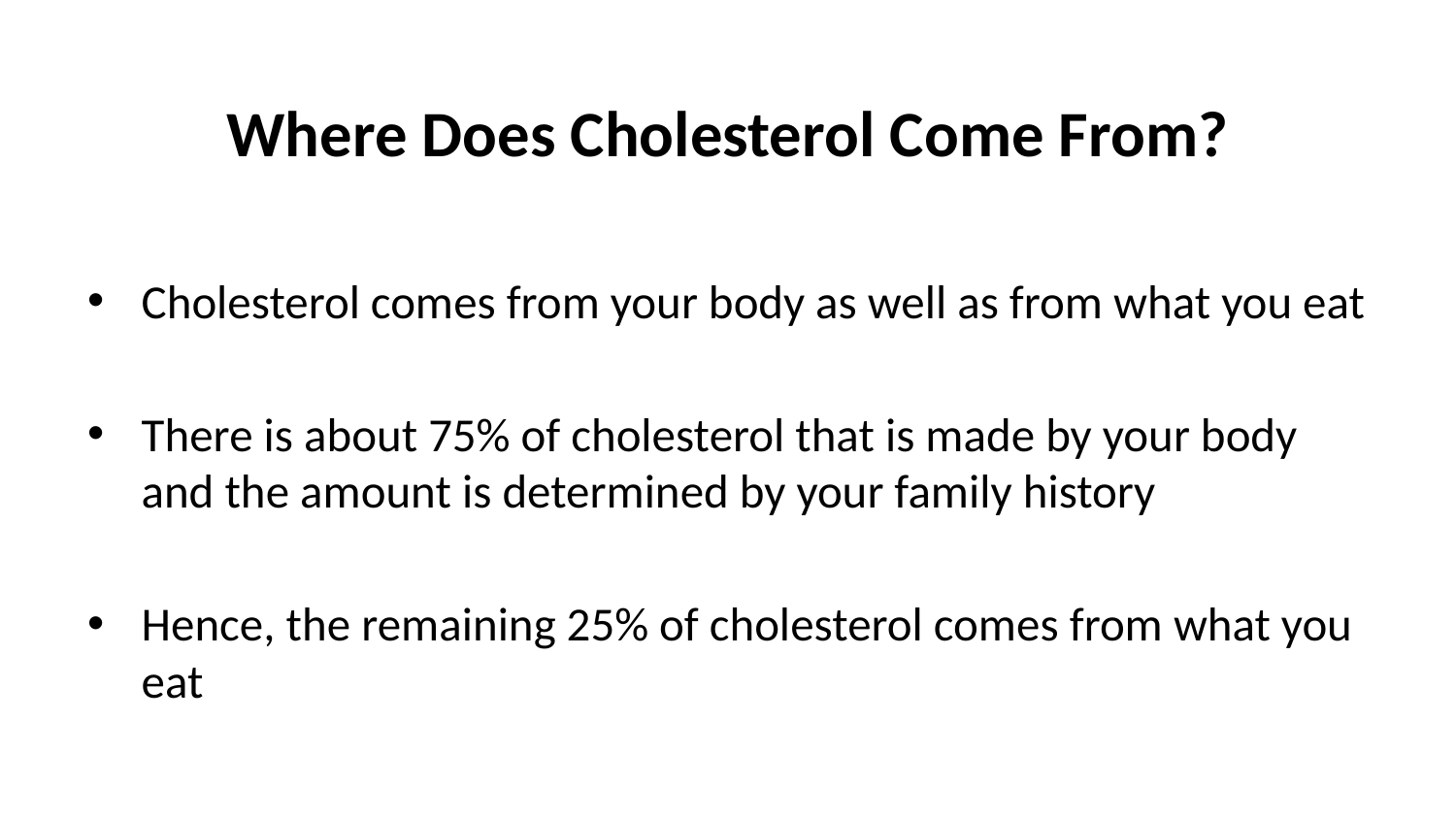

# Where Does Cholesterol Come From?
Cholesterol comes from your body as well as from what you eat

There is about 75% of cholesterol that is made by your body and the amount is determined by your family history

Hence, the remaining 25% of cholesterol comes from what you eat